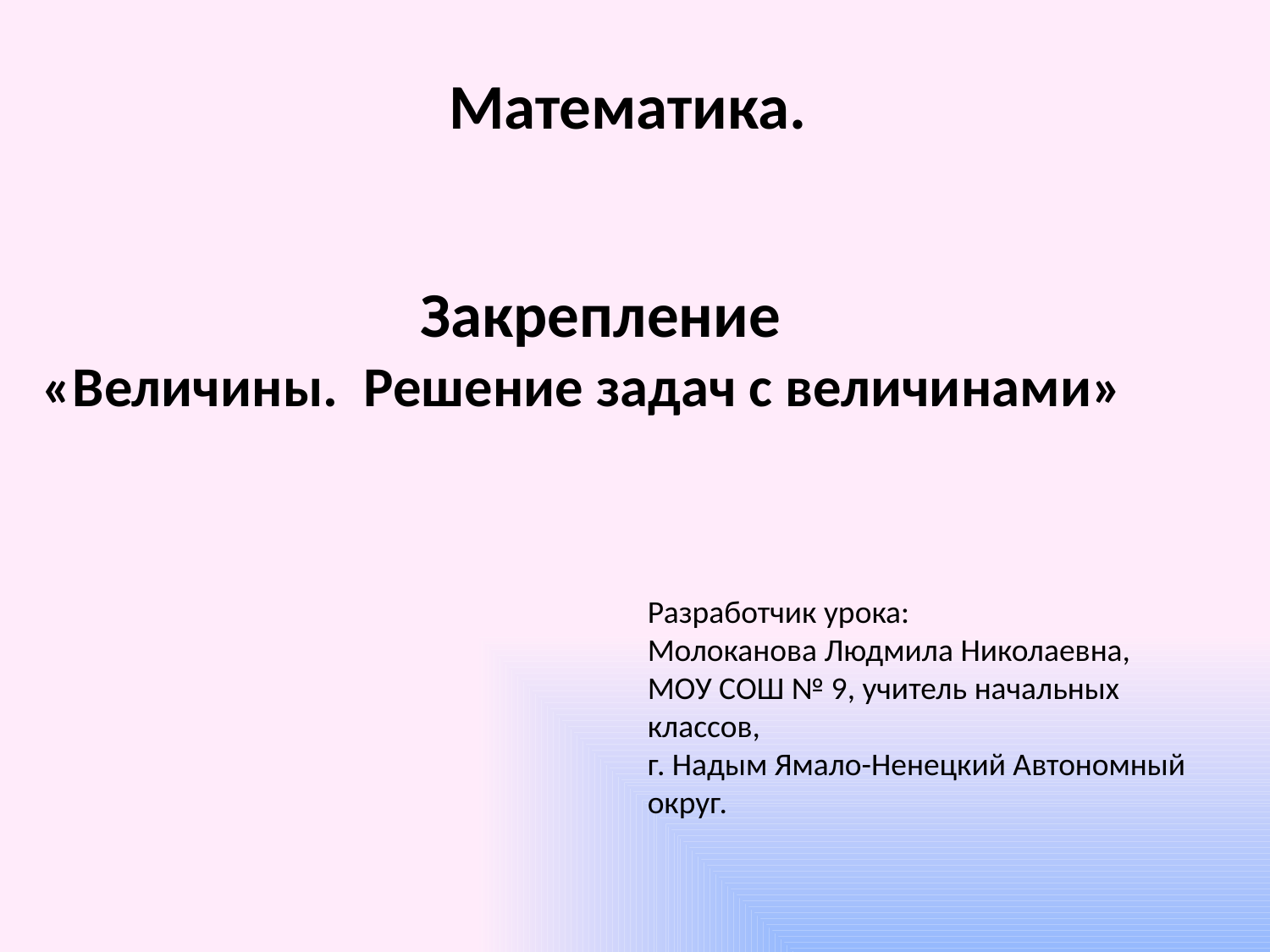

Математика.
Закрепление
«Величины.  Решение задач с величинами»
Разработчик урока:
Молоканова Людмила Николаевна,
МОУ СОШ № 9, учитель начальных классов,
г. Надым Ямало-Ненецкий Автономный округ.